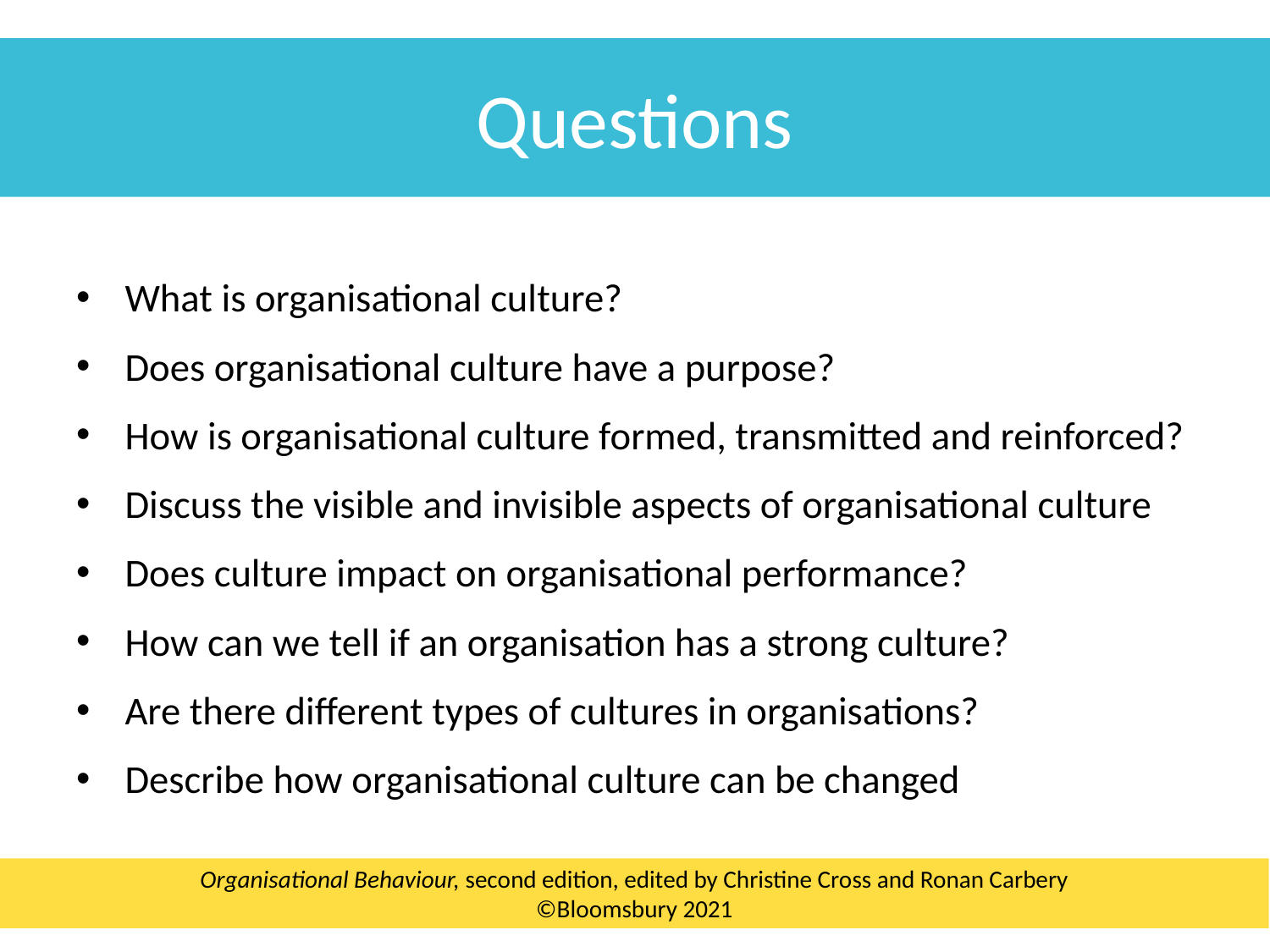

Questions
What is organisational culture?
Does organisational culture have a purpose?
How is organisational culture formed, transmitted and reinforced?
Discuss the visible and invisible aspects of organisational culture
Does culture impact on organisational performance?
How can we tell if an organisation has a strong culture?
Are there different types of cultures in organisations?
Describe how organisational culture can be changed